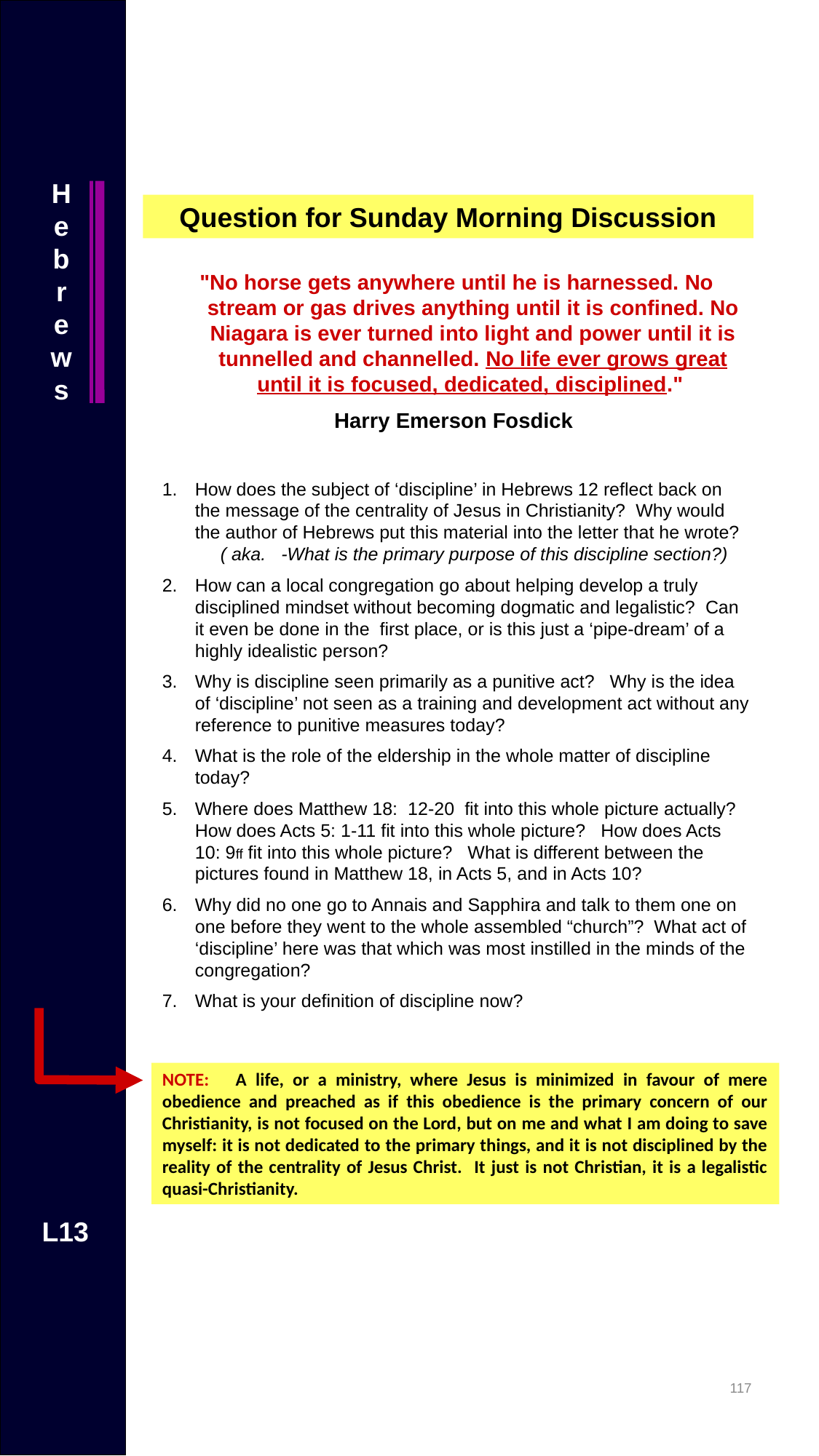

Hebrews

Question for Sunday Morning Discussion
"No horse gets anywhere until he is harnessed. No stream or gas drives anything until it is confined. No Niagara is ever turned into light and power until it is tunnelled and channelled. No life ever grows great until it is focused, dedicated, disciplined."
Harry Emerson Fosdick

How does the subject of ‘discipline’ in Hebrews 12 reflect back on the message of the centrality of Jesus in Christianity?  Why would the author of Hebrews put this material into the letter that he wrote?        ( aka.   -What is the primary purpose of this discipline section?)
How can a local congregation go about helping develop a truly disciplined mindset without becoming dogmatic and legalistic?  Can it even be done in the  first place, or is this just a ‘pipe-dream’ of a highly idealistic person?
Why is discipline seen primarily as a punitive act?   Why is the idea of ‘discipline’ not seen as a training and development act without any reference to punitive measures today?
What is the role of the eldership in the whole matter of discipline today?
Where does Matthew 18:  12-20  fit into this whole picture actually?   How does Acts 5: 1-11 fit into this whole picture?   How does Acts 10: 9ff fit into this whole picture?   What is different between the pictures found in Matthew 18, in Acts 5, and in Acts 10?
Why did no one go to Annais and Sapphira and talk to them one on one before they went to the whole assembled “church”?  What act of ‘discipline’ here was that which was most instilled in the minds of the congregation?
What is your definition of discipline now?

NOTE:   A life, or a ministry, where Jesus is minimized in favour of mere obedience and preached as if this obedience is the primary concern of our Christianity, is not focused on the Lord, but on me and what I am doing to save myself: it is not dedicated to the primary things, and it is not disciplined by the reality of the centrality of Jesus Christ.  It just is not Christian, it is a legalistic quasi-Christianity.
L13
117